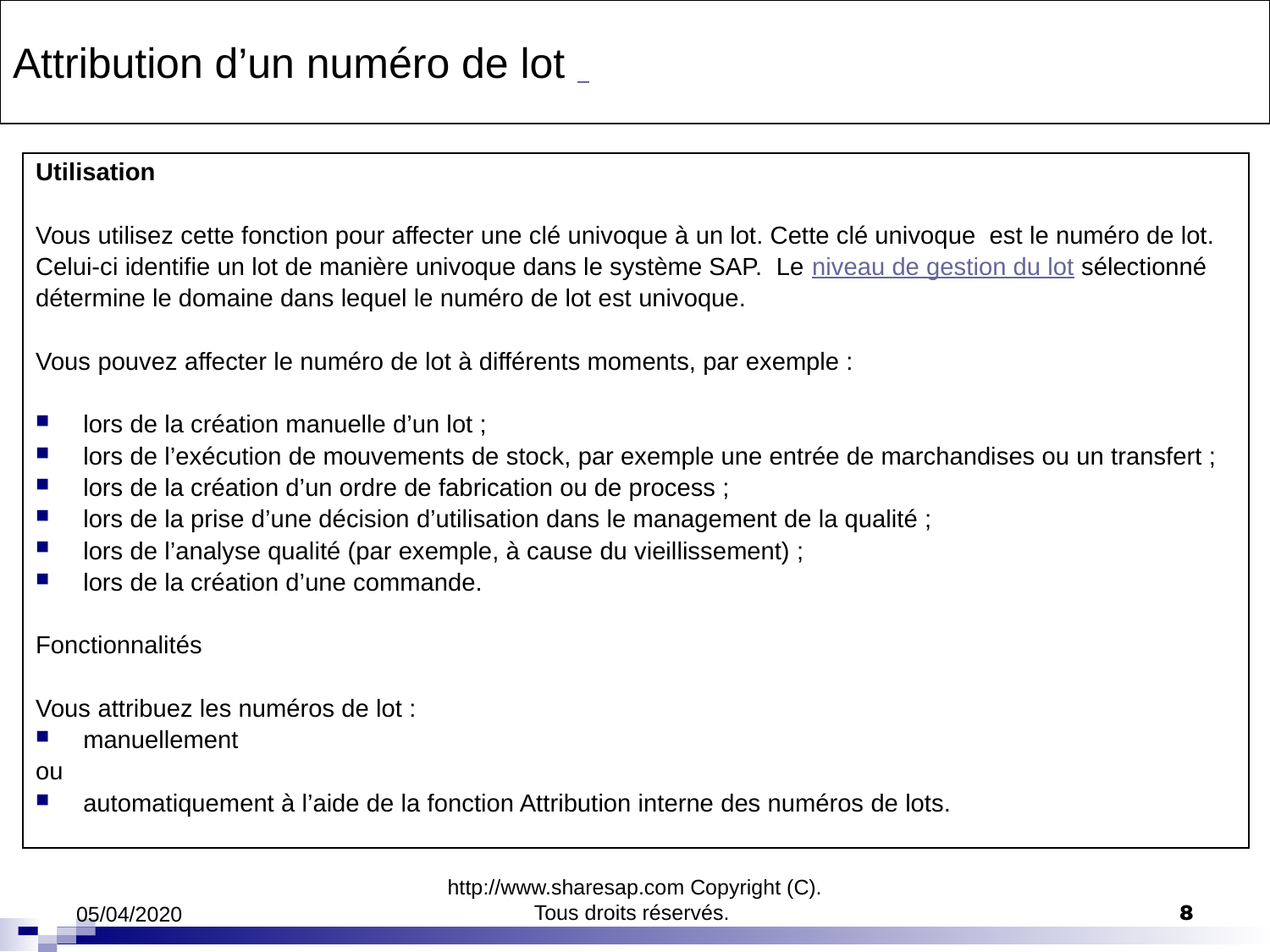

# Attribution d’un numéro de lot
Utilisation

Vous utilisez cette fonction pour affecter une clé univoque à un lot. Cette clé univoque  est le numéro de lot.
Celui-ci identifie un lot de manière univoque dans le système SAP.  Le niveau de gestion du lot sélectionné
détermine le domaine dans lequel le numéro de lot est univoque.

Vous pouvez affecter le numéro de lot à différents moments, par exemple :

lors de la création manuelle d’un lot ;
lors de l’exécution de mouvements de stock, par exemple une entrée de marchandises ou un transfert ;
lors de la création d’un ordre de fabrication ou de process ;
lors de la prise d’une décision d’utilisation dans le management de la qualité ;
lors de l’analyse qualité (par exemple, à cause du vieillissement) ;
lors de la création d’une commande.

Fonctionnalités

Vous attribuez les numéros de lot :
manuellement
ou
automatiquement à l’aide de la fonction Attribution interne des numéros de lots.

05/04/2020
http://www.sharesap.com Copyright (C). Tous droits réservés.
8